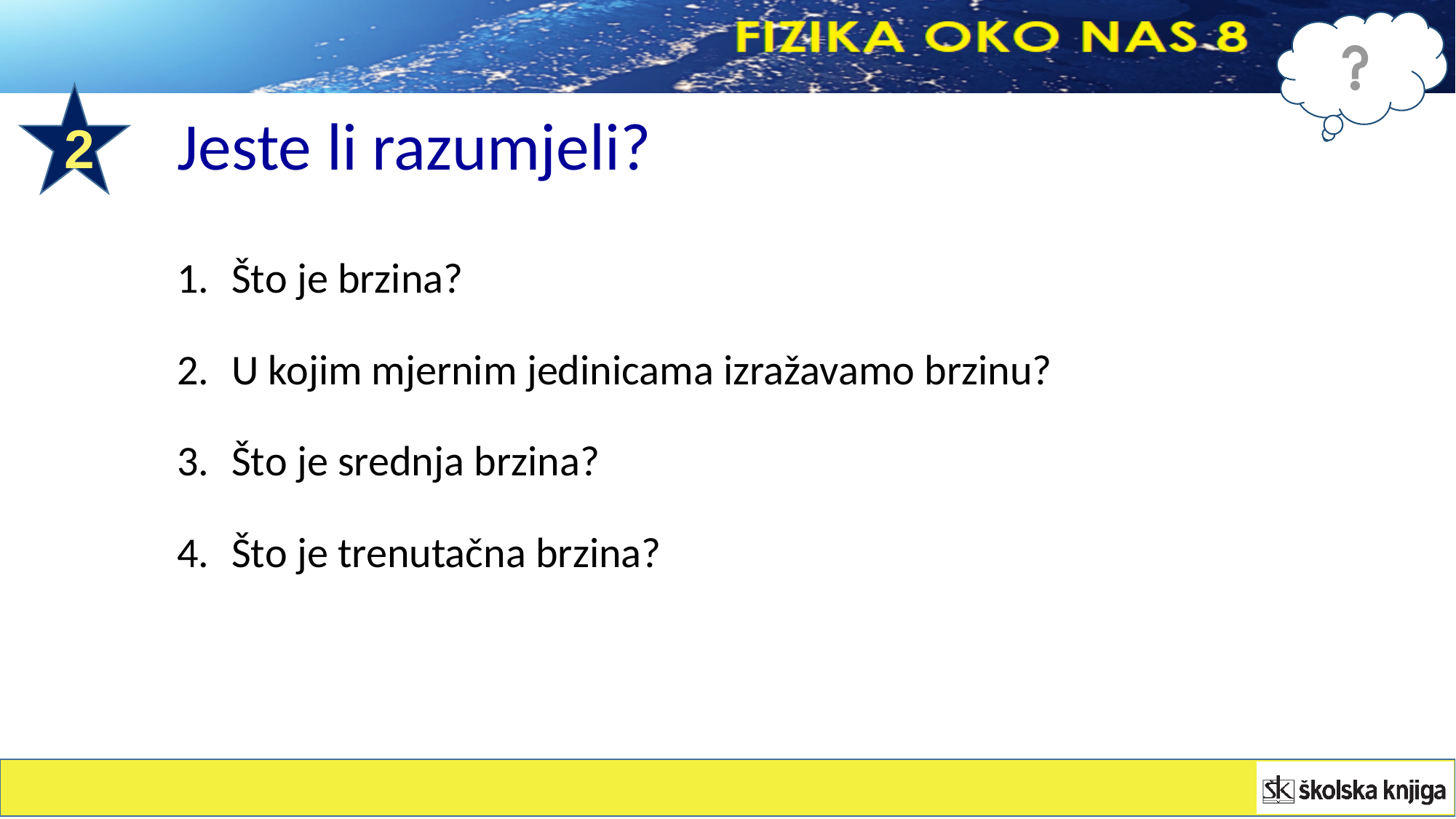

2
Jeste li razumjeli?
Što je brzina?
U kojim mjernim jedinicama izražavamo brzinu?
Što je srednja brzina?
Što je trenutačna brzina?